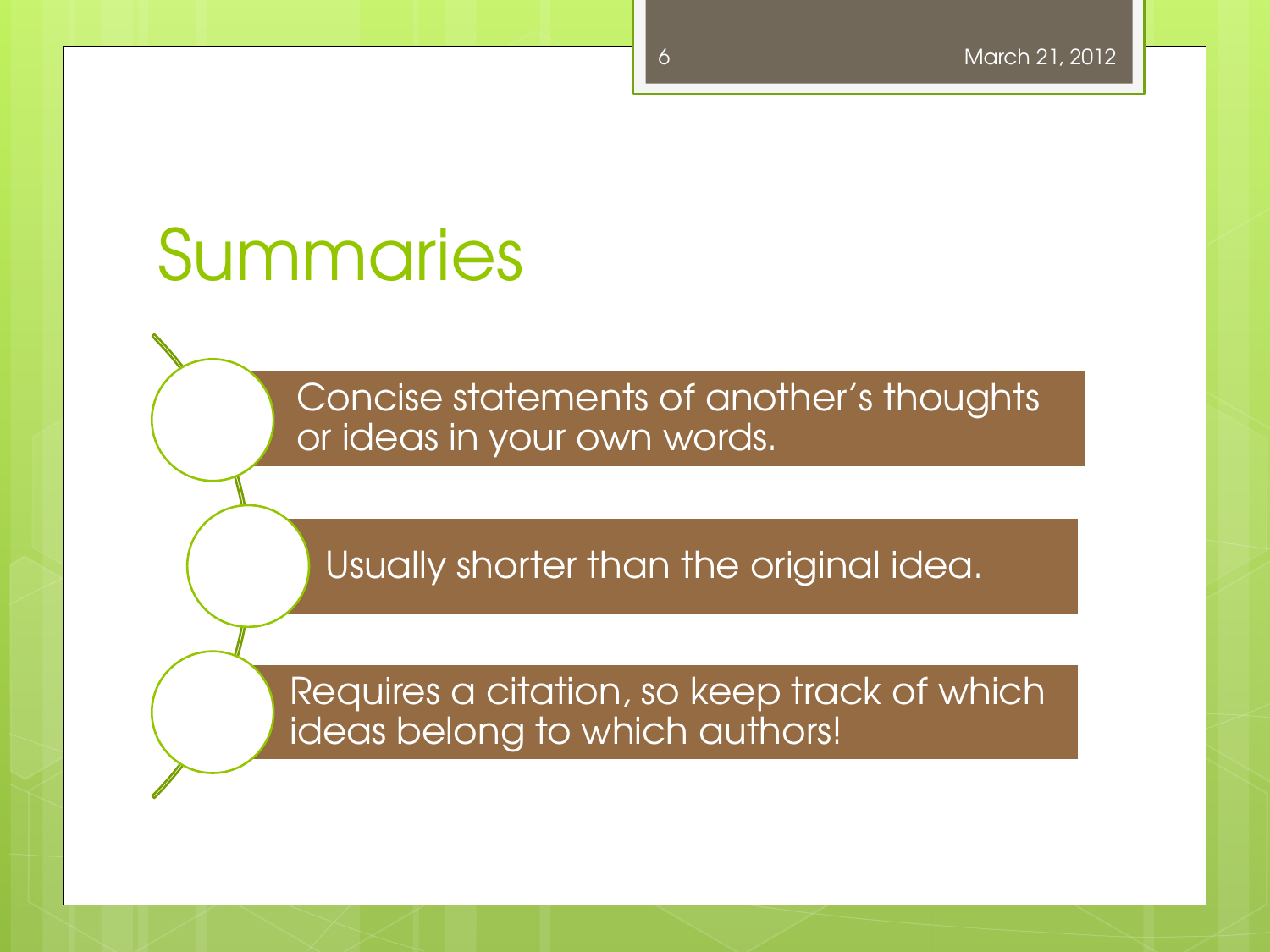

6
March 21, 2012
# Summaries
Concise statements of another’s thoughts or ideas in your own words.
Usually shorter than the original idea.
Requires a citation, so keep track of which ideas belong to which authors!